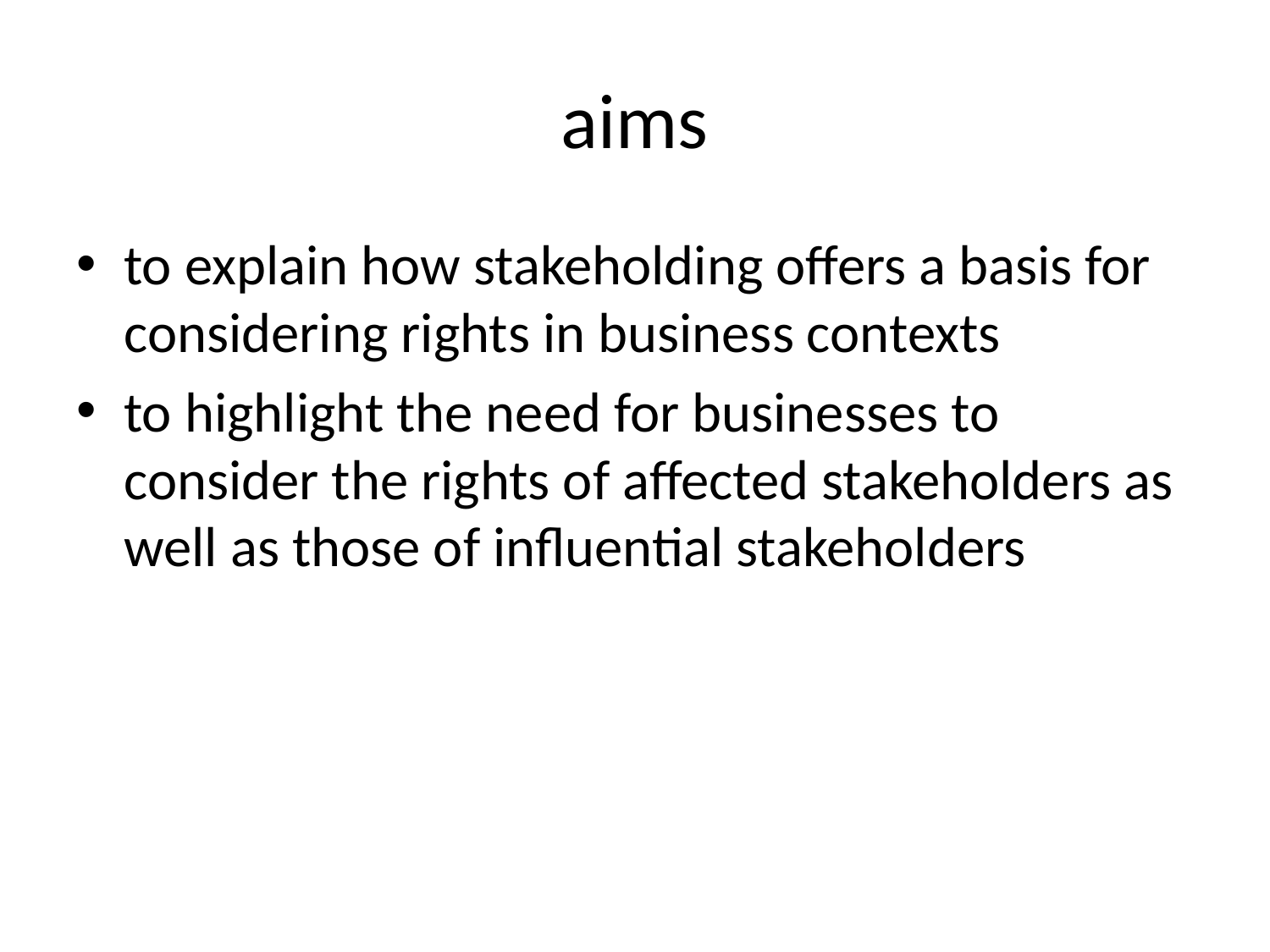

# aims
to explain how stakeholding offers a basis for considering rights in business contexts
to highlight the need for businesses to consider the rights of affected stakeholders as well as those of influential stakeholders